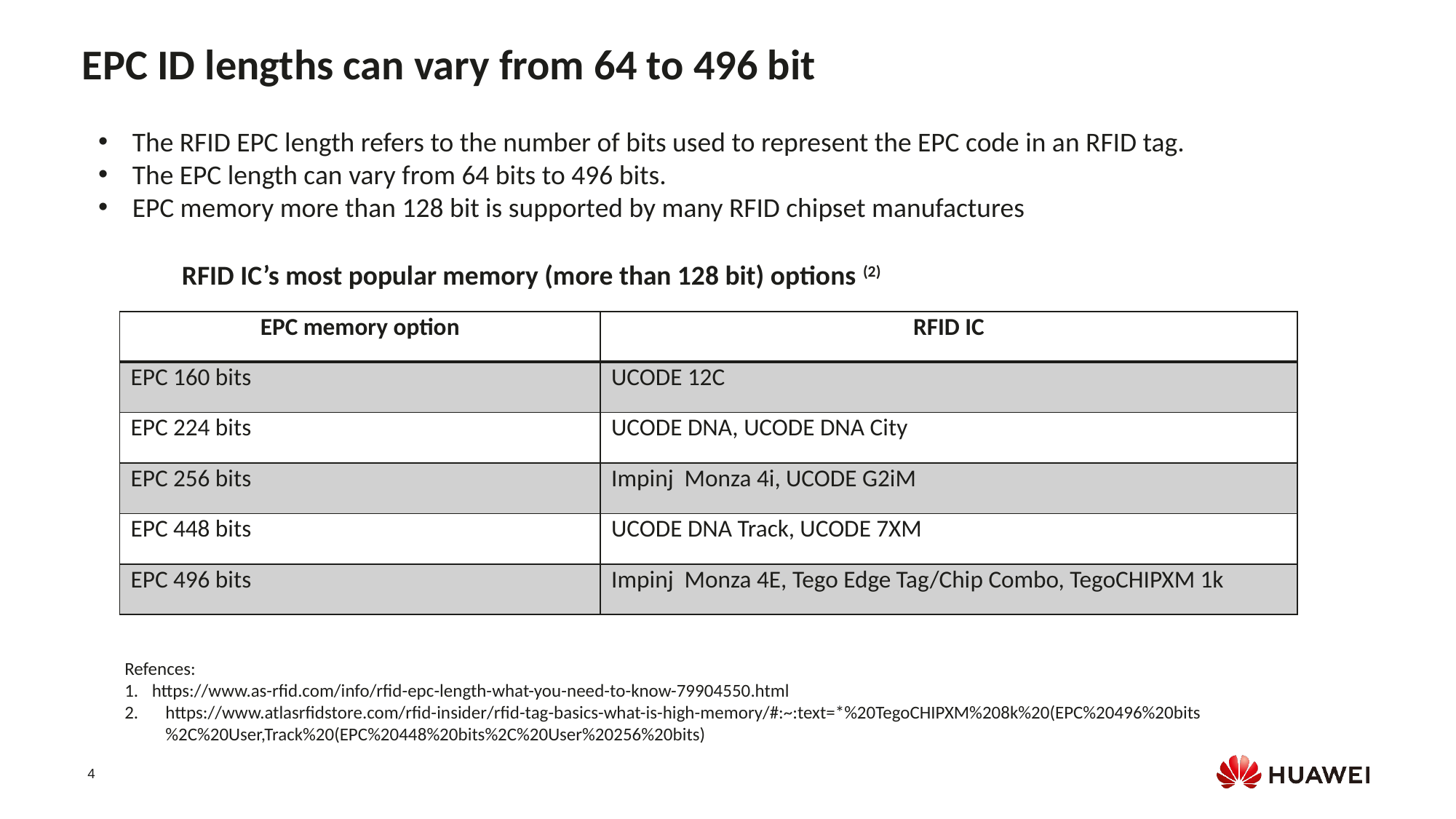

EPC ID lengths can vary from 64 to 496 bit
The RFID EPC length refers to the number of bits used to represent the EPC code in an RFID tag.
The EPC length can vary from 64 bits to 496 bits.
EPC memory more than 128 bit is supported by many RFID chipset manufactures
RFID IC’s most popular memory (more than 128 bit) options (2)
| EPC memory option | RFID IC |
| --- | --- |
| EPC 160 bits | UCODE 12C |
| EPC 224 bits | UCODE DNA, UCODE DNA City |
| EPC 256 bits | Impinj Monza 4i, UCODE G2iM |
| EPC 448 bits | UCODE DNA Track, UCODE 7XM |
| EPC 496 bits | Impinj Monza 4E, Tego Edge Tag/Chip Combo, TegoCHIPXM 1k |
Refences:
https://www.as-rfid.com/info/rfid-epc-length-what-you-need-to-know-79904550.html
https://www.atlasrfidstore.com/rfid-insider/rfid-tag-basics-what-is-high-memory/#:~:text=*%20TegoCHIPXM%208k%20(EPC%20496%20bits%2C%20User,Track%20(EPC%20448%20bits%2C%20User%20256%20bits)